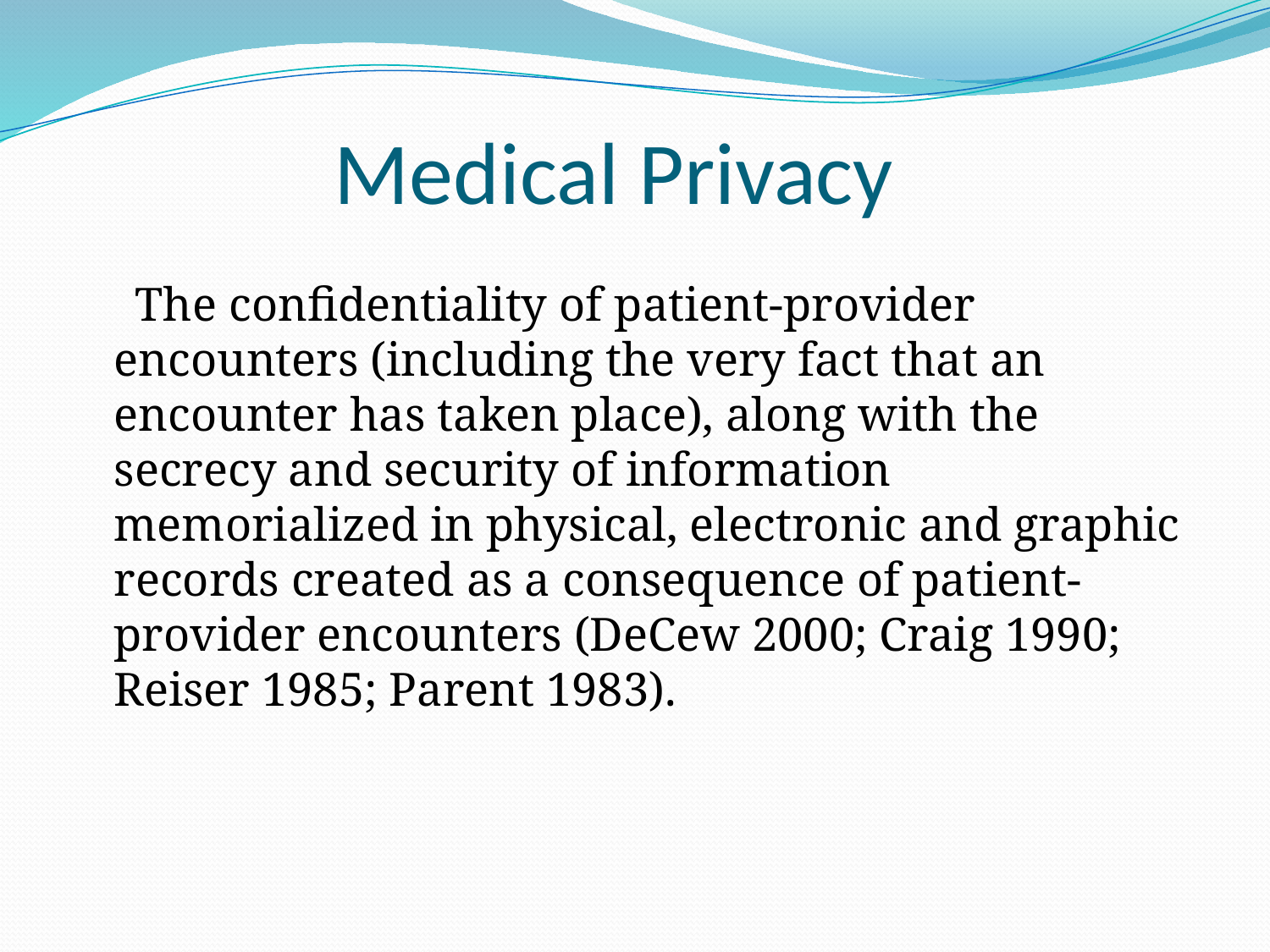

# Medical Privacy
     The confidentiality of patient-provider encounters (including the very fact that an encounter has taken place), along with the secrecy and security of information memorialized in physical, electronic and graphic records created as a consequence of patient-provider encounters (DeCew 2000; Craig 1990; Reiser 1985; Parent 1983).